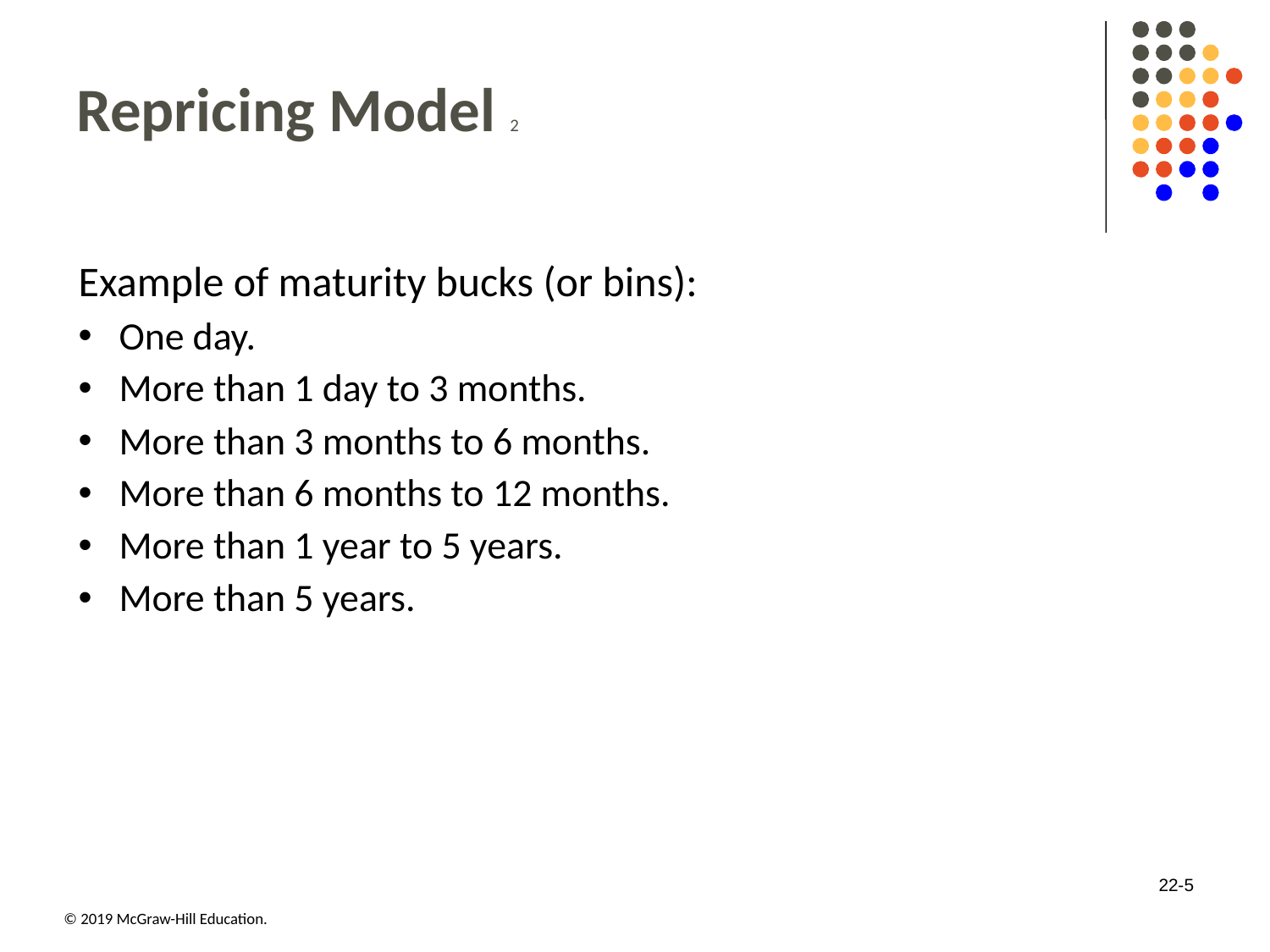

# Repricing Model 2
Example of maturity bucks (or bins):
One day.
More than 1 day to 3 months.
More than 3 months to 6 months.
More than 6 months to 12 months.
More than 1 year to 5 years.
More than 5 years.
22-5